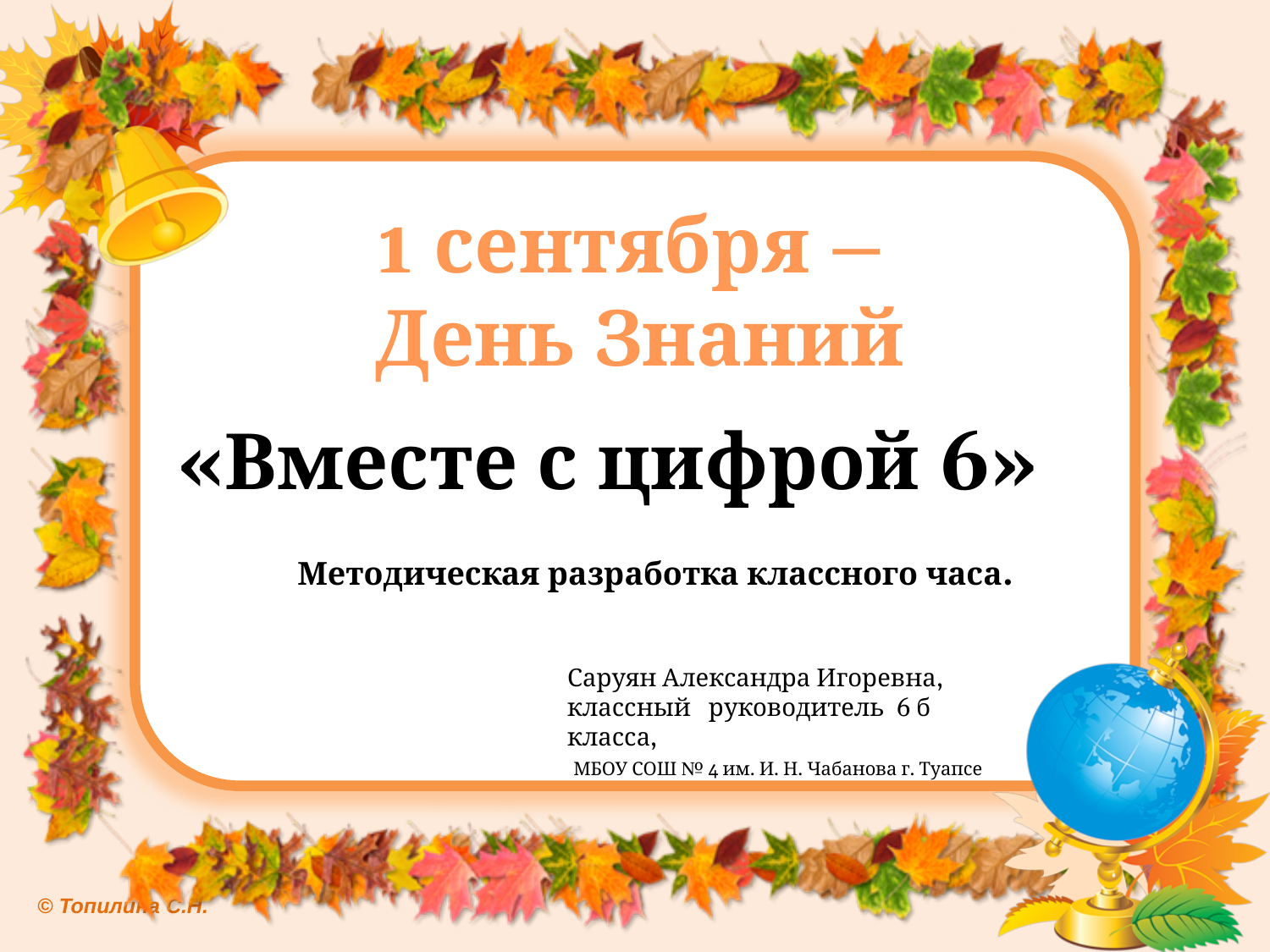

# 1 сентября – День Знаний
«Вместе с цифрой 6»
Методическая разработка классного часа.
Саруян Александра Игоревна,
классный   руководитель  6 б класса,
 МБОУ СОШ № 4 им. И. Н. Чабанова г. Туапсе